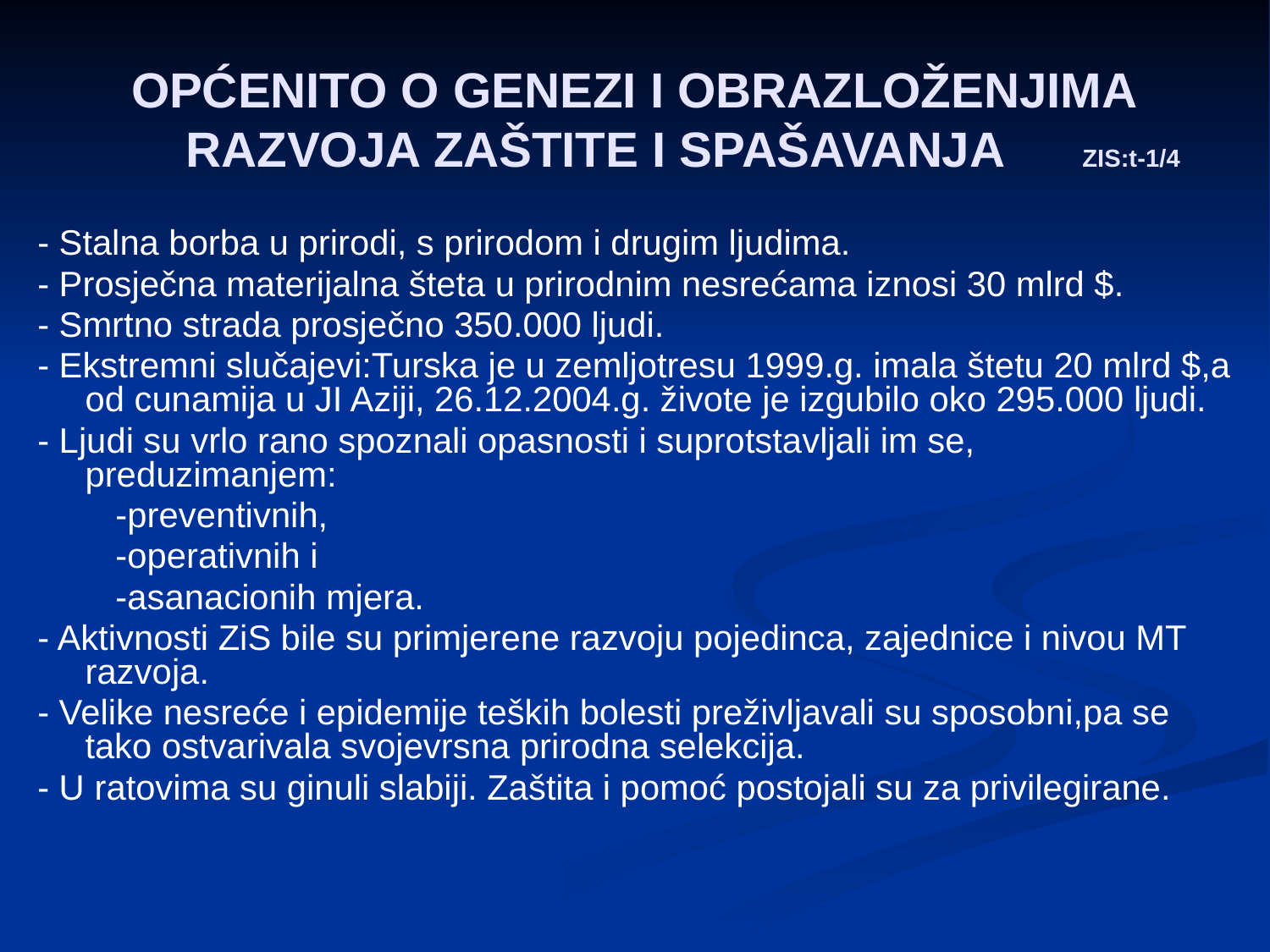

# OPĆENITO O GENEZI I OBRAZLOŽENJIMA RAZVOJA ZAŠTITE I SPAŠAVANJA           ZIS:t-1/4
- Stalna borba u prirodi, s prirodom i drugim ljudima.
- Prosječna materijalna šteta u prirodnim nesrećama iznosi 30 mlrd $.
- Smrtno strada prosječno 350.000 ljudi.
- Ekstremni slučajevi:Turska je u zemljotresu 1999.g. imala štetu 20 mlrd $,a od cunamija u JI Aziji, 26.12.2004.g. živote je izgubilo oko 295.000 ljudi.
- Ljudi su vrlo rano spoznali opasnosti i suprotstavljali im se, preduzimanjem:
        -preventivnih,
        -operativnih i
        -asanacionih mjera.
- Aktivnosti ZiS bile su primjerene razvoju pojedinca, zajednice i nivou MT razvoja.
- Velike nesreće i epidemije teških bolesti preživljavali su sposobni,pa se tako ostvarivala svojevrsna prirodna selekcija.
- U ratovima su ginuli slabiji. Zaštita i pomoć postojali su za privilegirane.